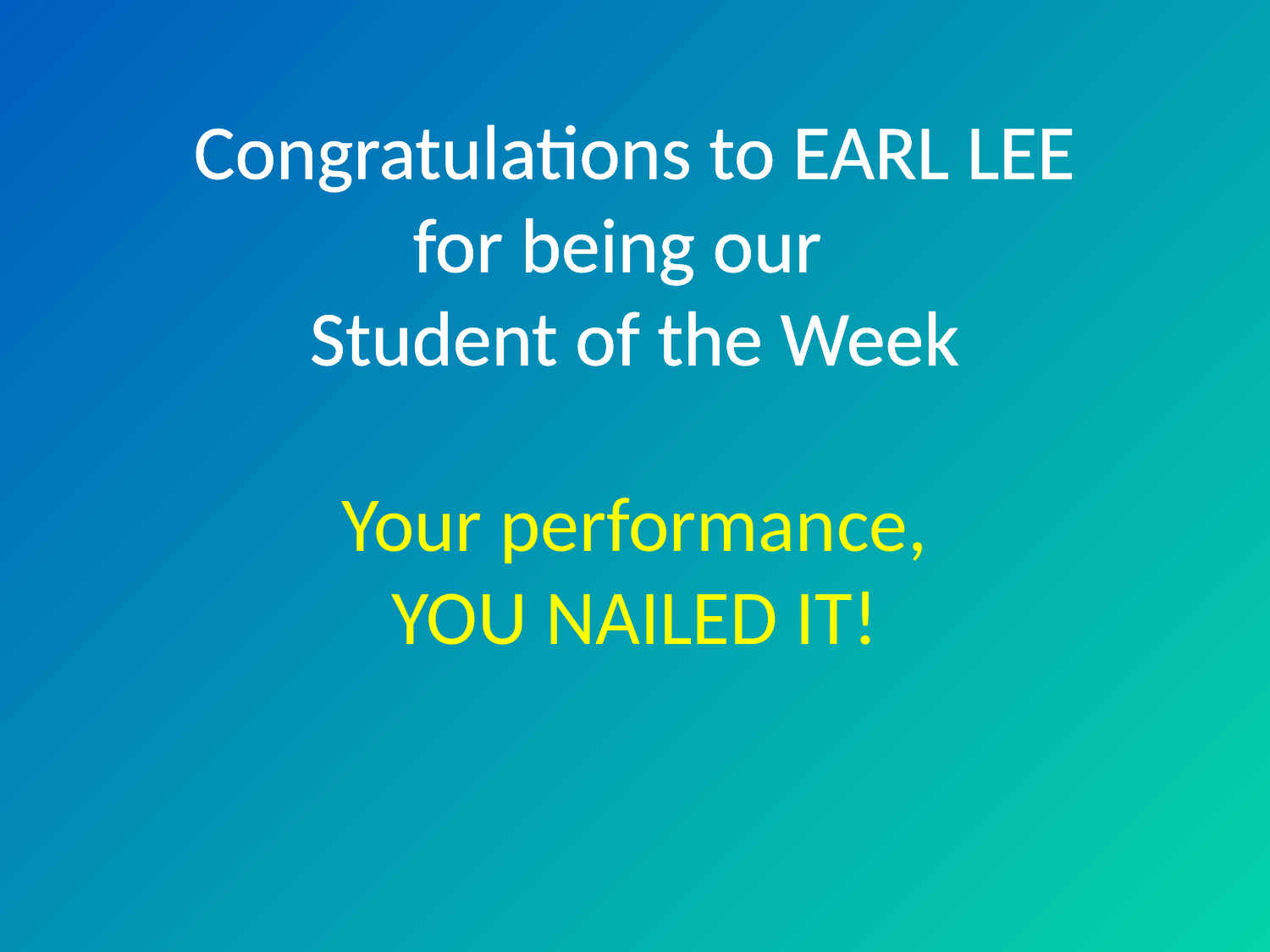

# Congratulations to EARL LEE for being our Student of the Week Your performance, YOU NAILED IT!